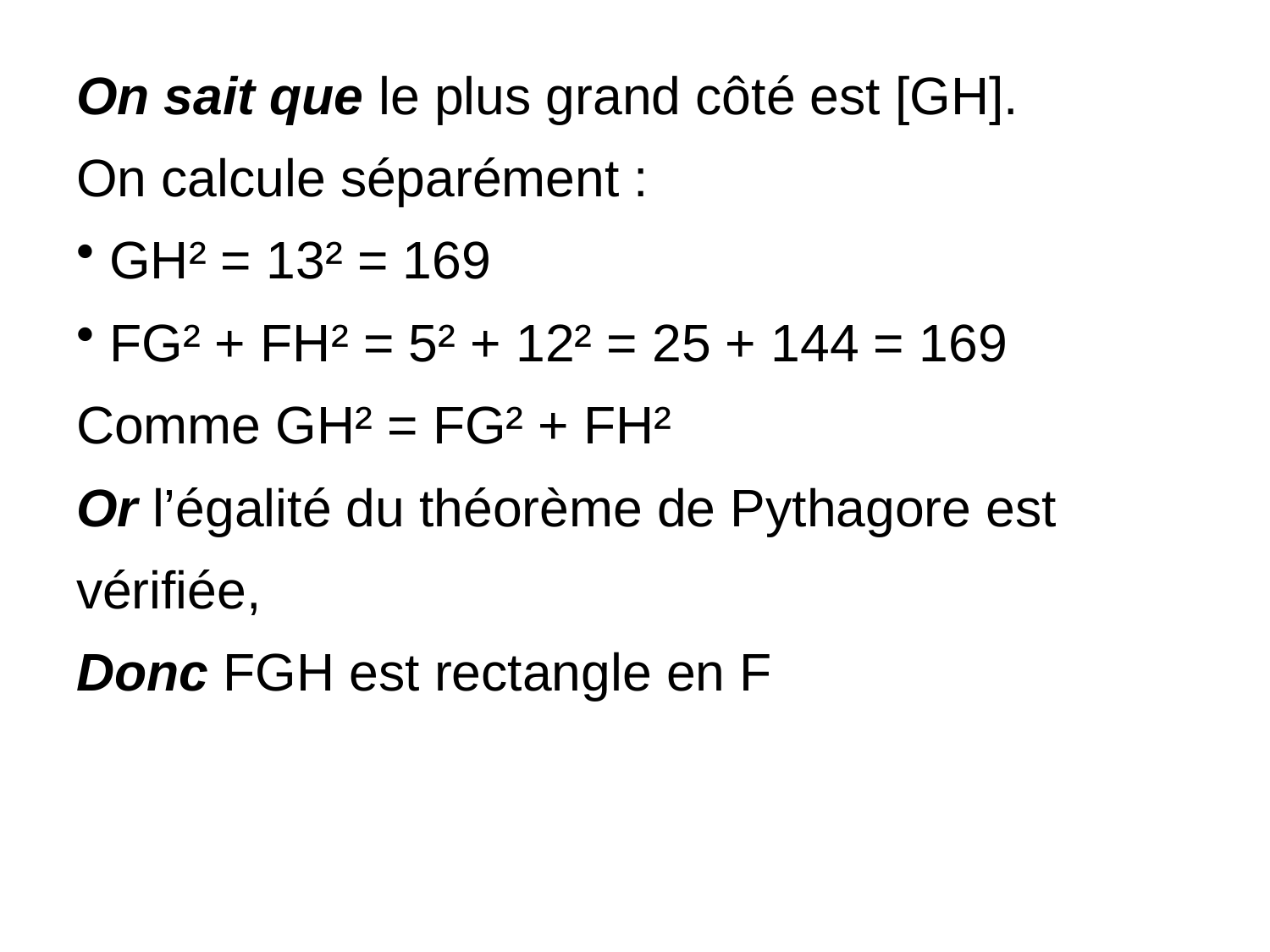

On sait que le plus grand côté est [GH].
On calcule séparément :
 GH² = 13² = 169
 FG² + FH² = 5² + 12² = 25 + 144 = 169
Comme GH² = FG² + FH²
Or l’égalité du théorème de Pythagore est vérifiée,
Donc FGH est rectangle en F